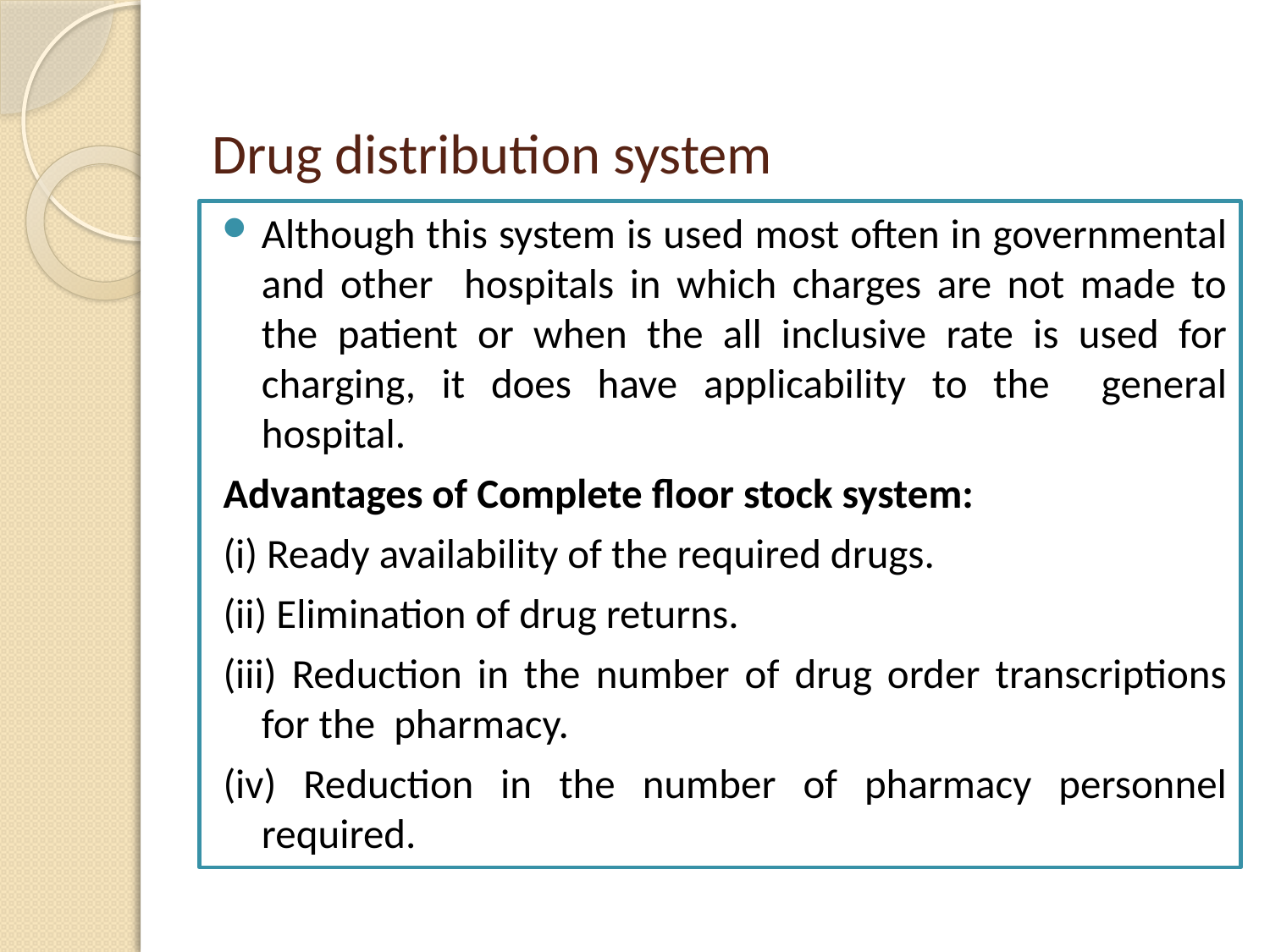

# Drug distribution system
Although this system is used most often in governmental and other  hospitals in which charges are not made to the patient or when the all inclusive rate is used for charging, it does have applicability to the  general hospital.
Advantages of Complete floor stock system:
(i) Ready availability of the required drugs.
(ii) Elimination of drug returns.
(iii) Reduction in the number of drug order transcriptions for the  pharmacy.
(iv) Reduction in the number of pharmacy personnel required.